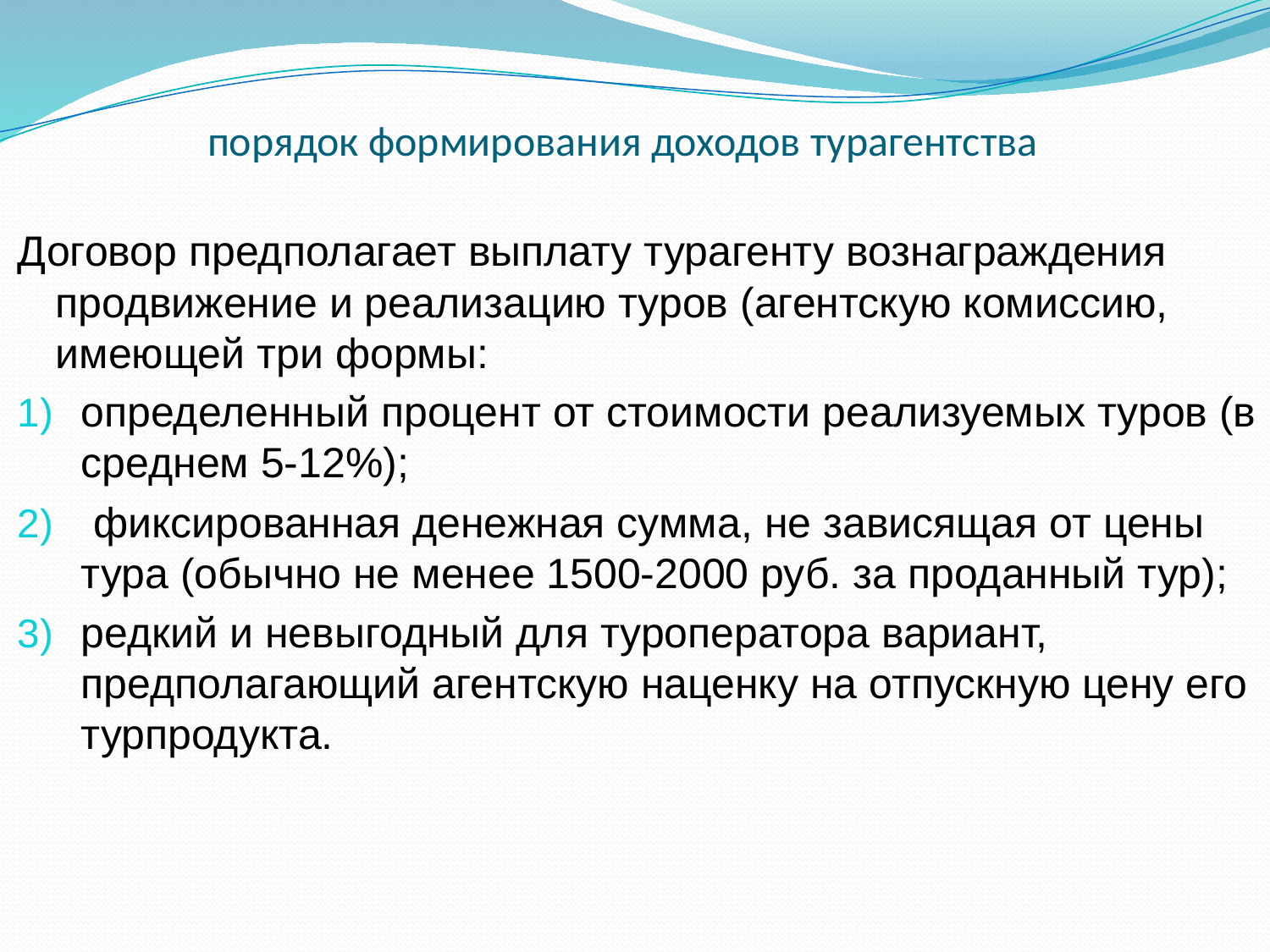

порядок формирования доходов турагентства

Договор предполагает выплату турагенту вознаграждения продвижение и реализацию туров (агентскую комиссию, имеющей три формы:
определенный процент от стоимости реализуемых туров (в среднем 5-12%);
 фиксированная денежная сумма, не зависящая от цены тура (обычно не менее 1500-2000 руб. за проданный тур);
редкий и невыгодный для туроператора вариант, предполагающий агентскую наценку на отпускную цену его турпродукта.